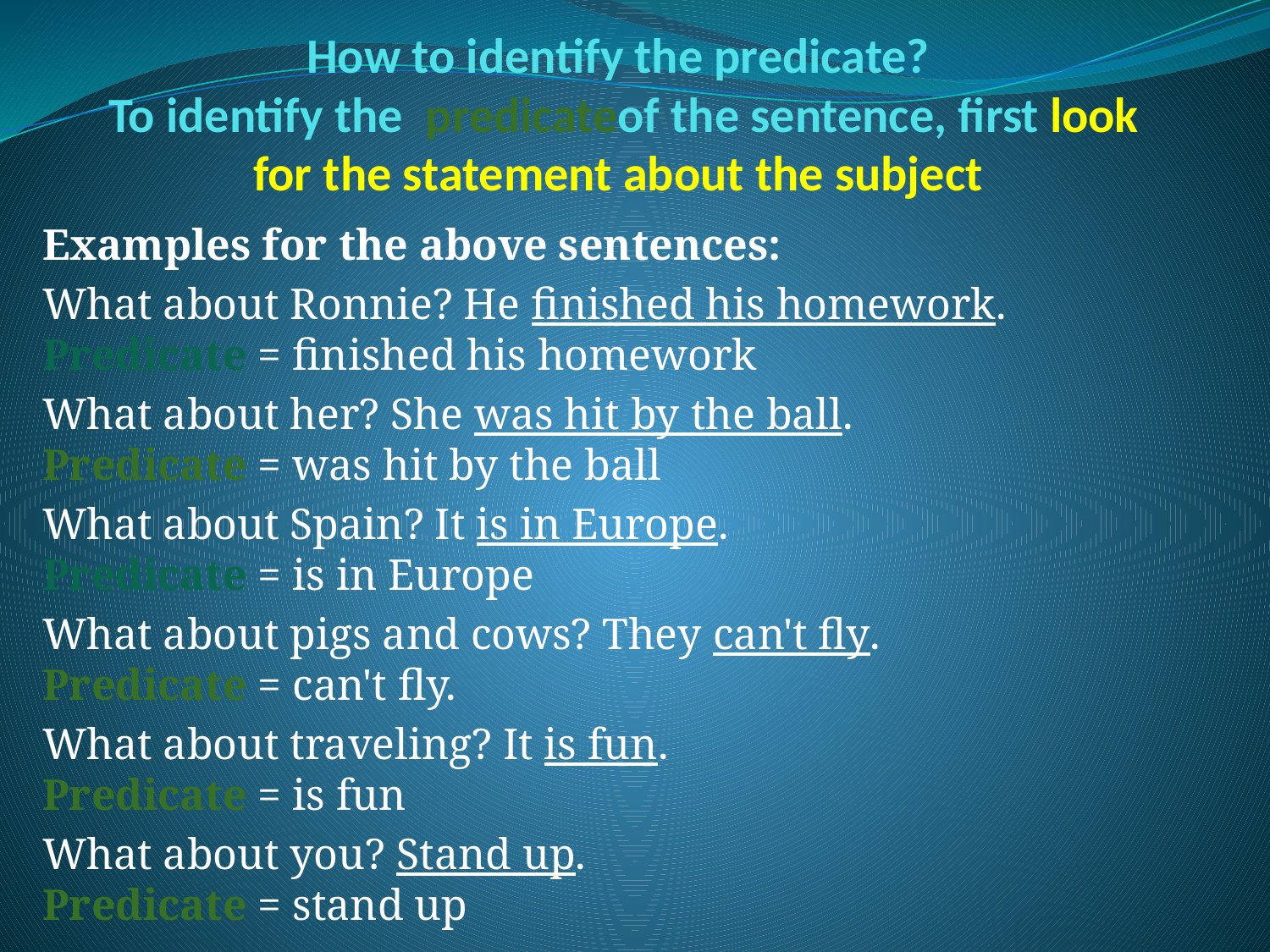

# How to identify the predicate? To identify the  predicateof the sentence, first look for the statement about the subject
Examples for the above sentences:
What about Ronnie? He finished his homework. 
Predicate = finished his homework
What about her? She was hit by the ball.
Predicate = was hit by the ball
What about Spain? It is in Europe.
Predicate = is in Europe
What about pigs and cows? They can't fly.
Predicate = can't fly.
What about traveling? It is fun.
Predicate = is fun
What about you? Stand up.
Predicate = stand up